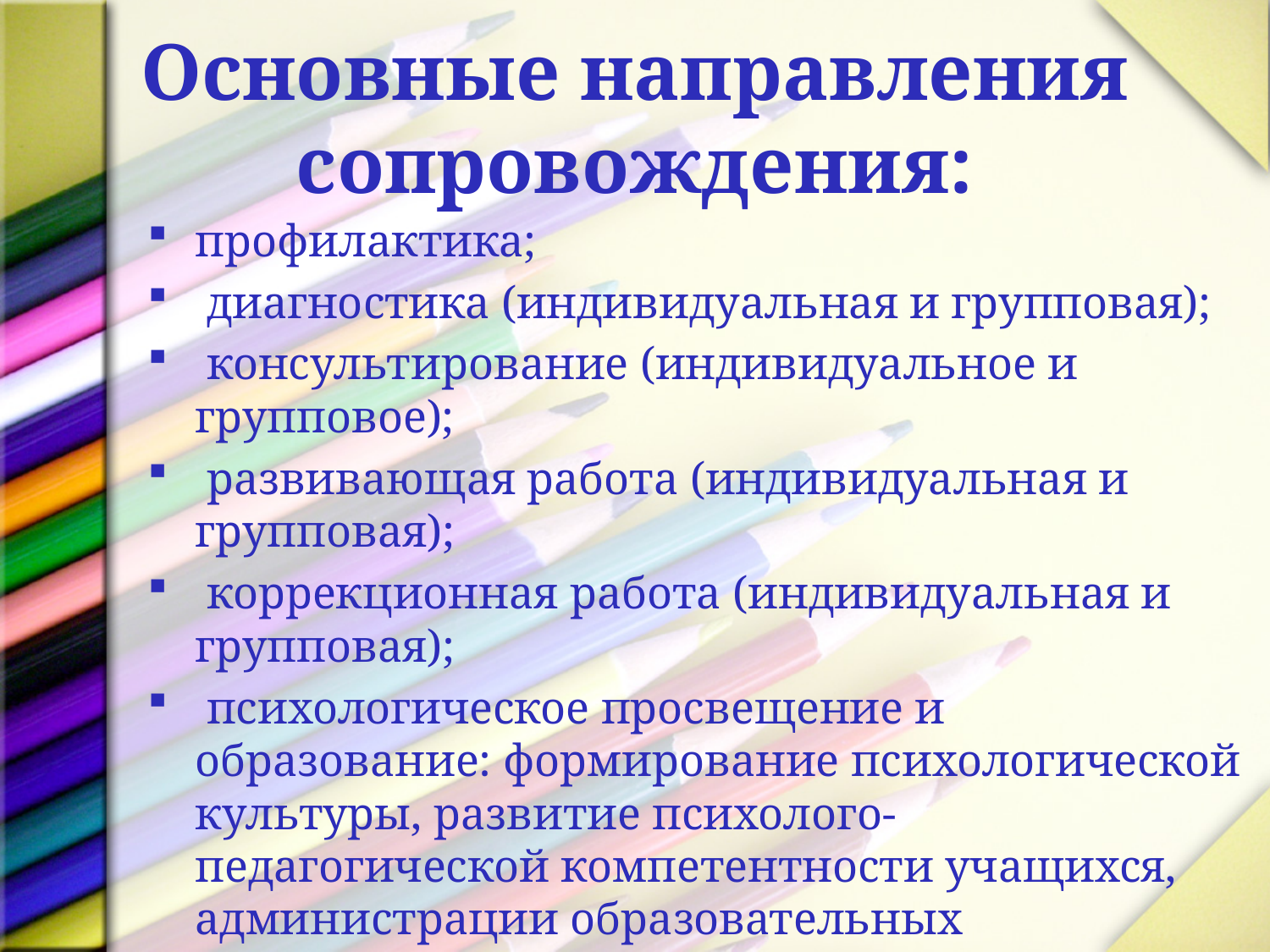

# Основные направления сопровождения:
профилактика;
 диагностика (индивидуальная и групповая);
 консультирование (индивидуальное и групповое);
 развивающая работа (индивидуальная и групповая);
 коррекционная работа (индивидуальная и групповая);
 психологическое просвещение и образование: формирование психологической культуры, развитие психолого-педагогической компетентности учащихся, администрации образовательных учреждений, педагогов, родителей;